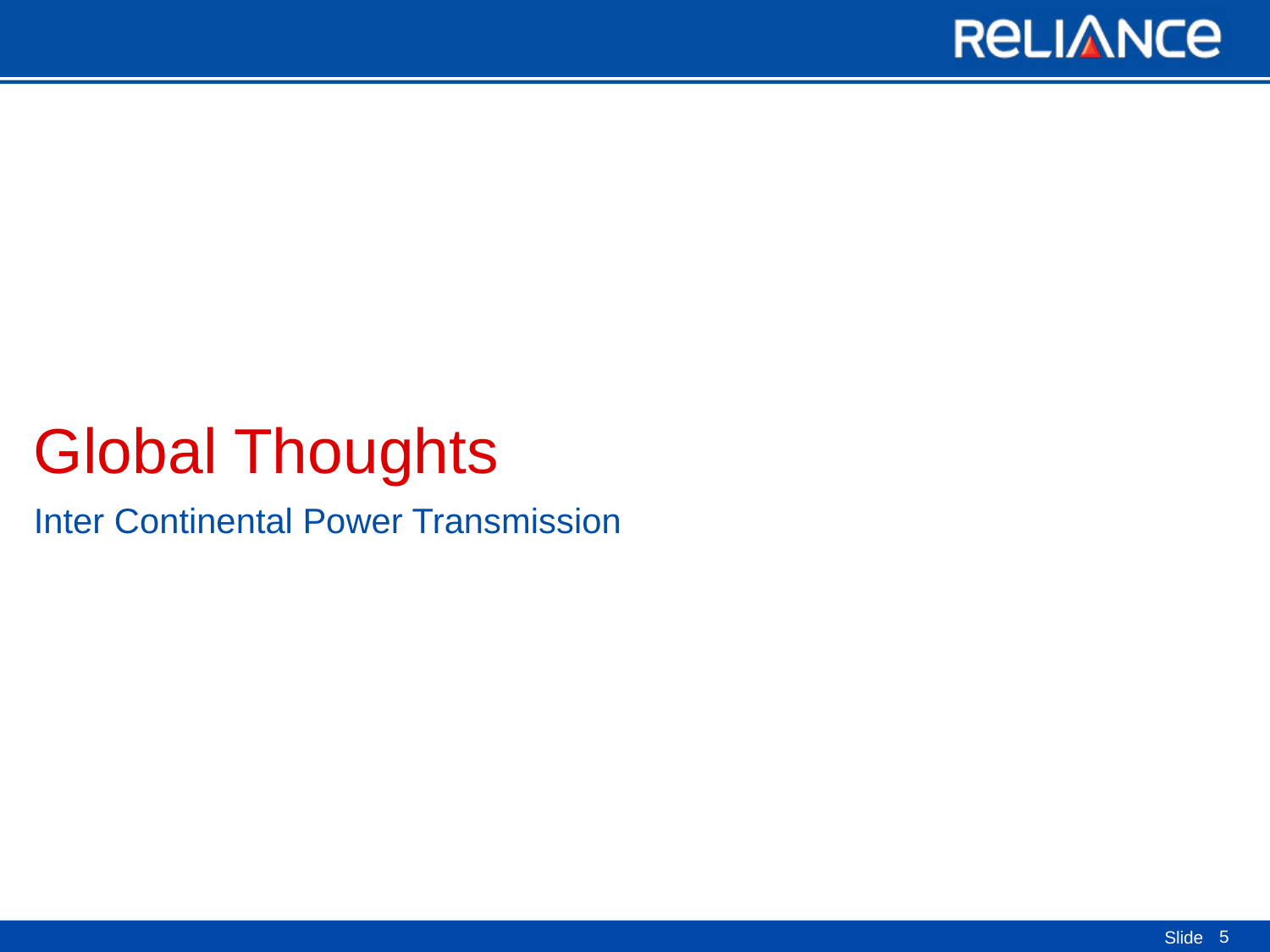

# Global Thoughts
Inter Continental Power Transmission
5